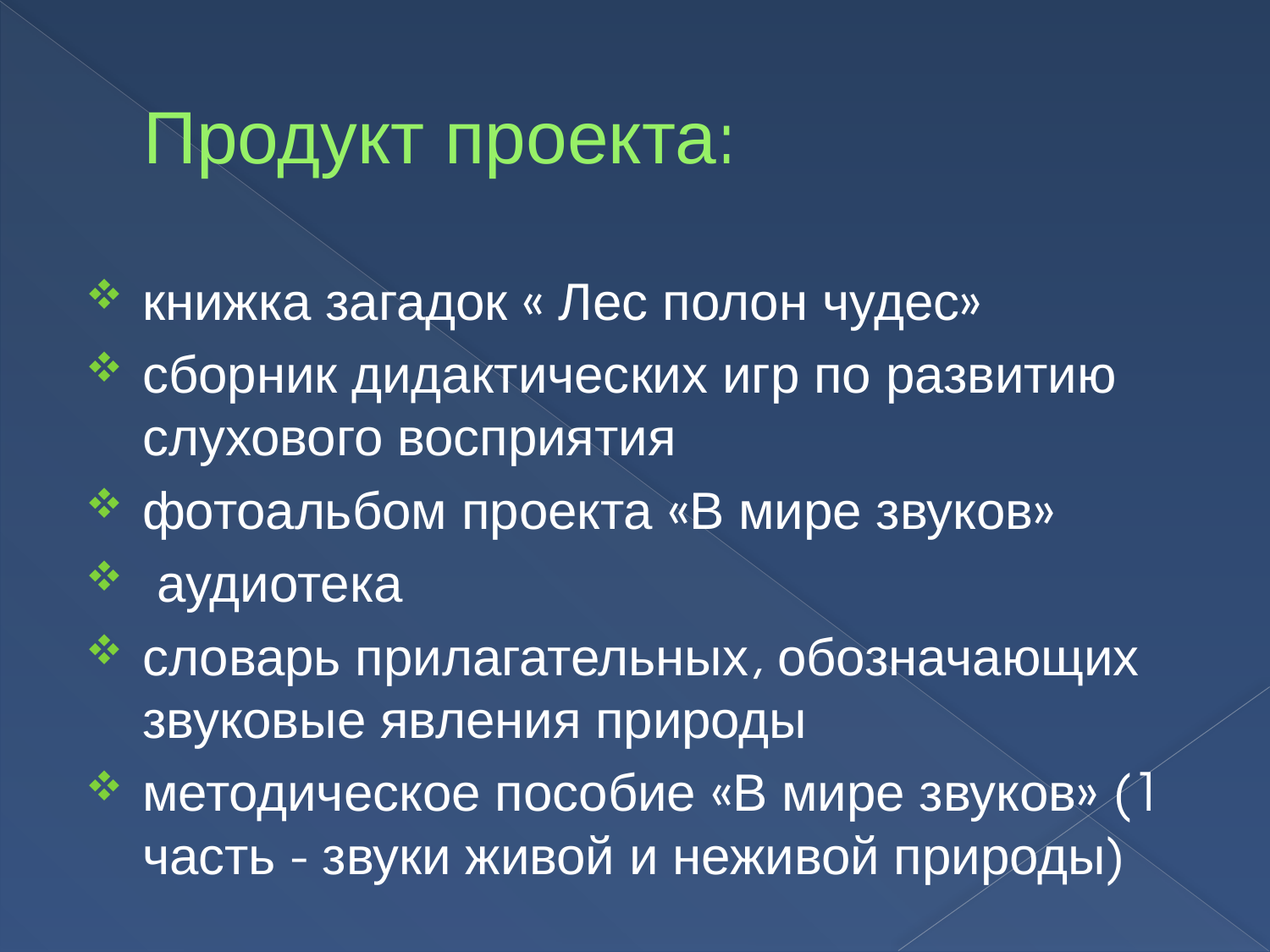

# Продукт проекта:
книжка загадок « Лес полон чудес»
сборник дидактических игр по развитию слухового восприятия
фотоальбом проекта «В мире звуков»
 аудиотека
словарь прилагательных, обозначающих звуковые явления природы
методическое пособие «В мире звуков» (1 часть - звуки живой и неживой природы)